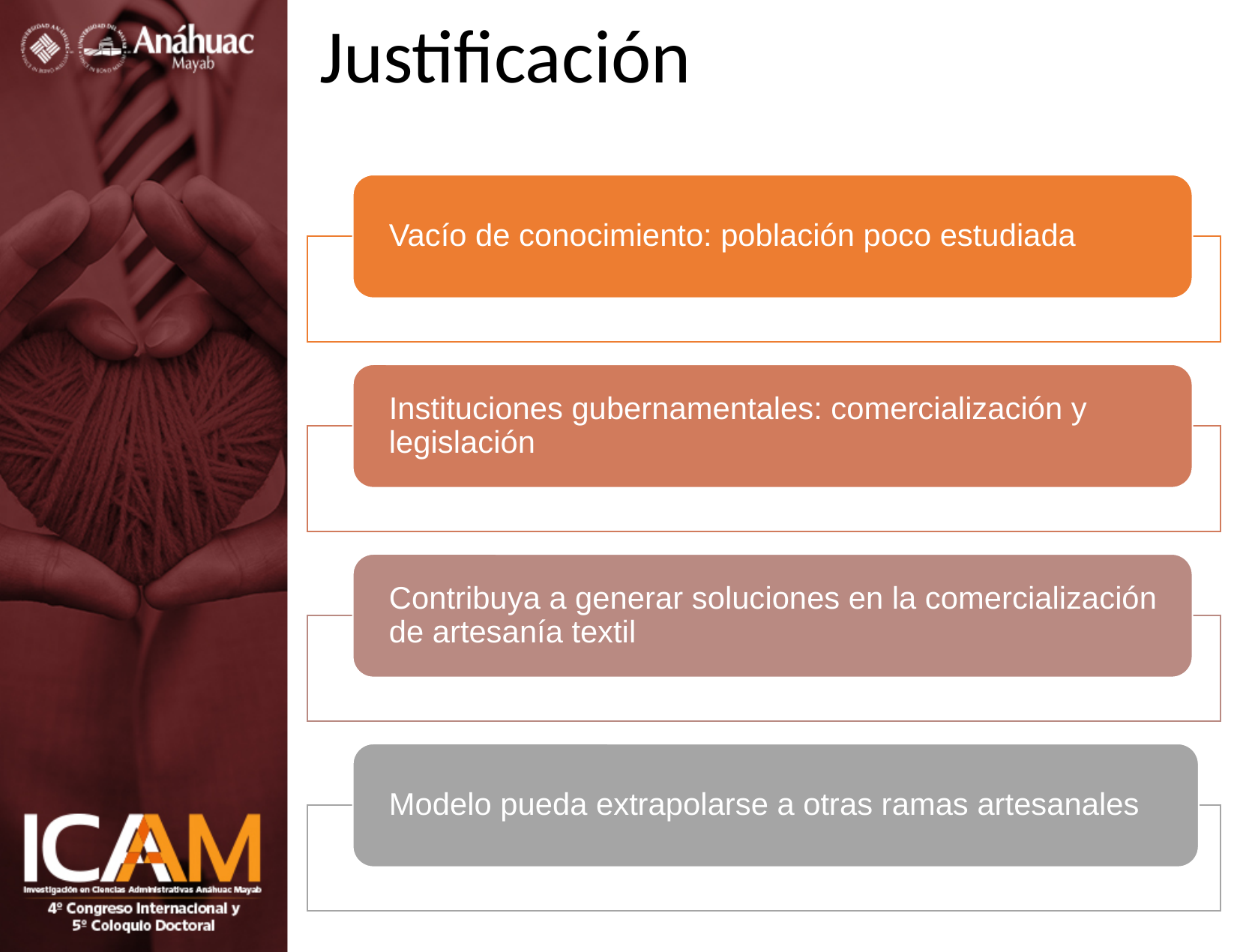

# Justificación
Vacío de conocimiento: población poco estudiada
Instituciones gubernamentales: comercialización y legislación
Contribuya a generar soluciones en la comercialización de artesanía textil
Modelo pueda extrapolarse a otras ramas artesanales